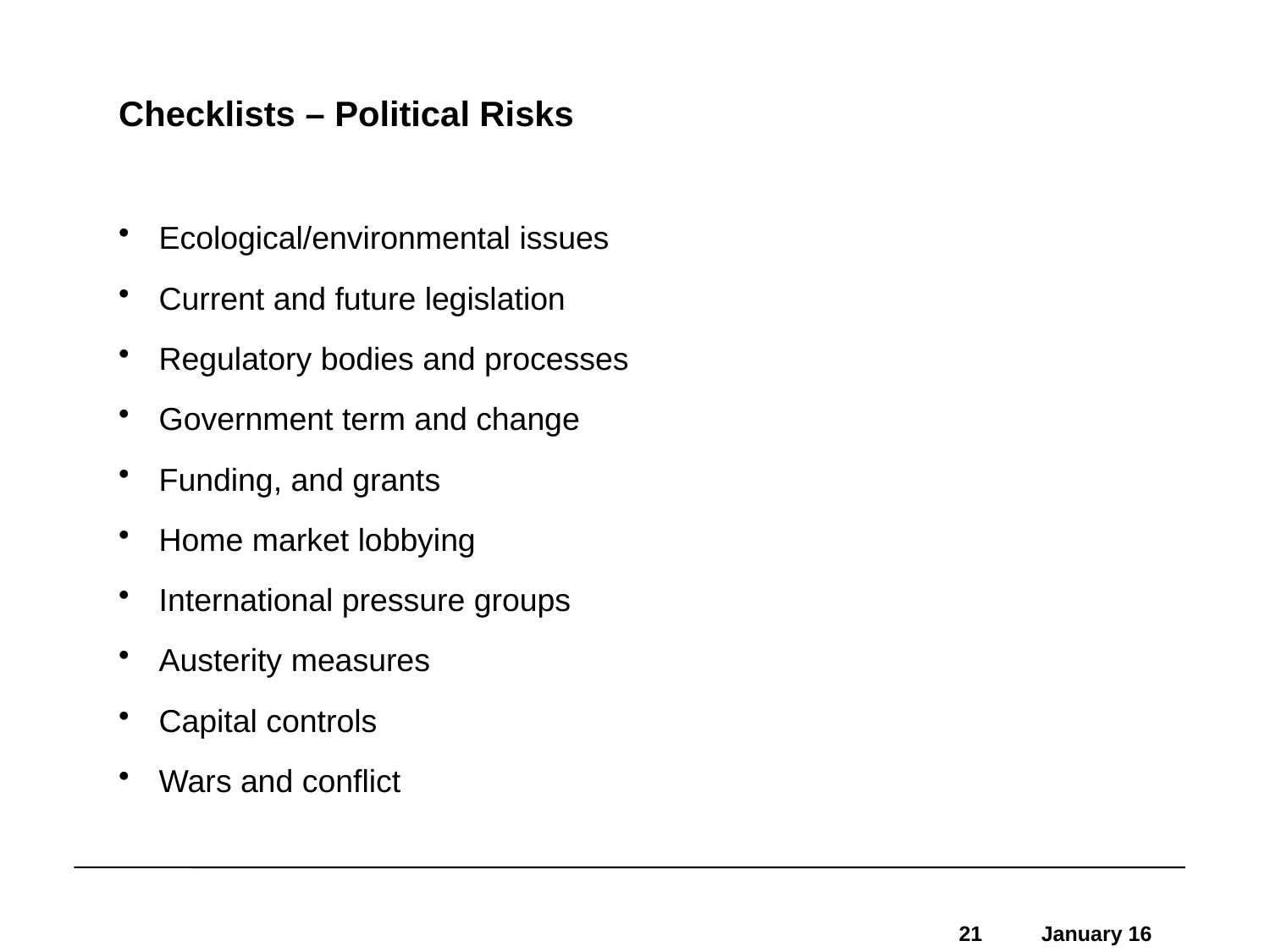

# Checklists – Political Risks
Ecological/environmental issues
Current and future legislation
Regulatory bodies and processes
Government term and change
Funding, and grants
Home market lobbying
International pressure groups
Austerity measures
Capital controls
Wars and conflict